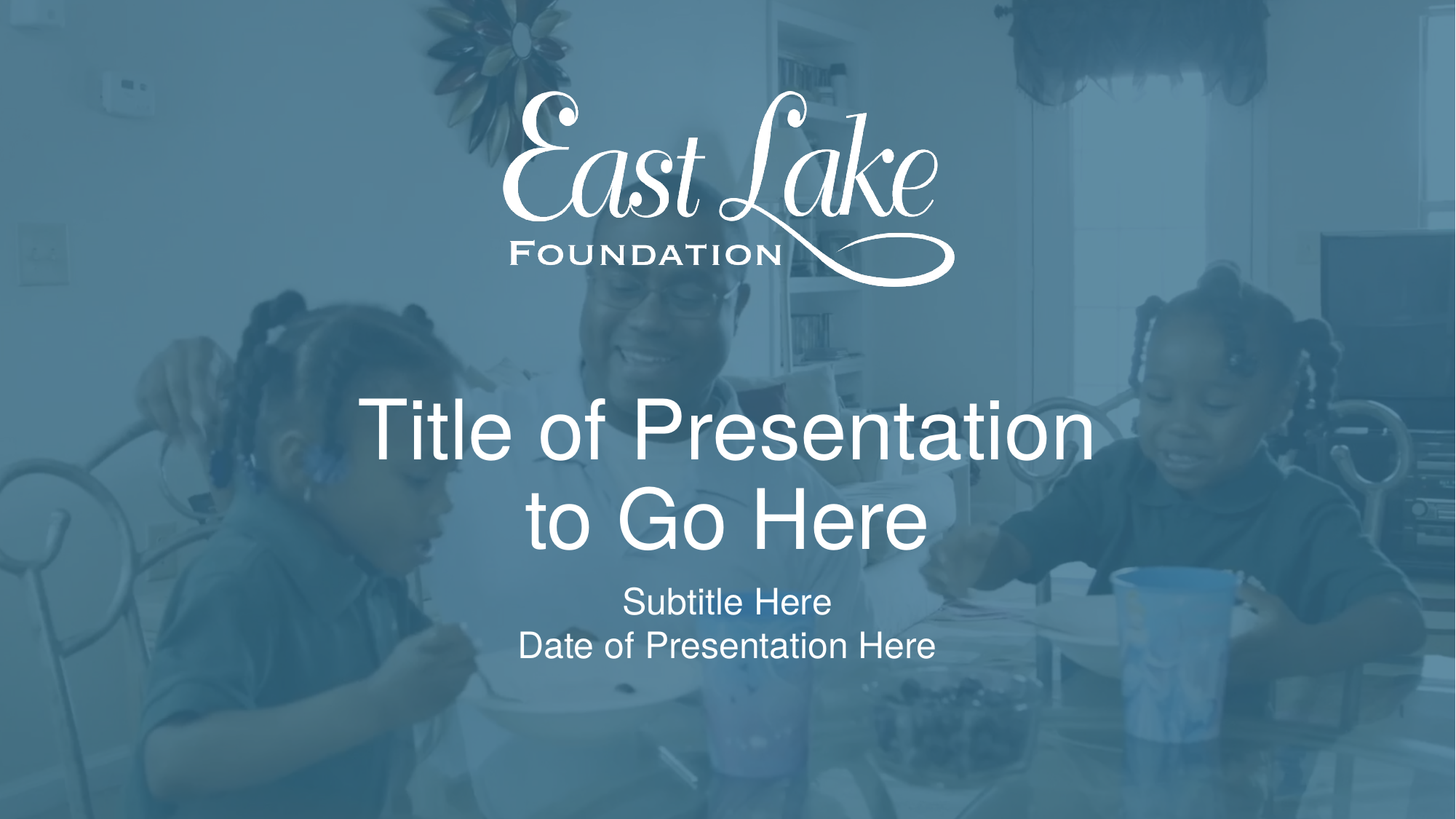

# Title of Presentation to Go Here
Subtitle Here
Date of Presentation Here